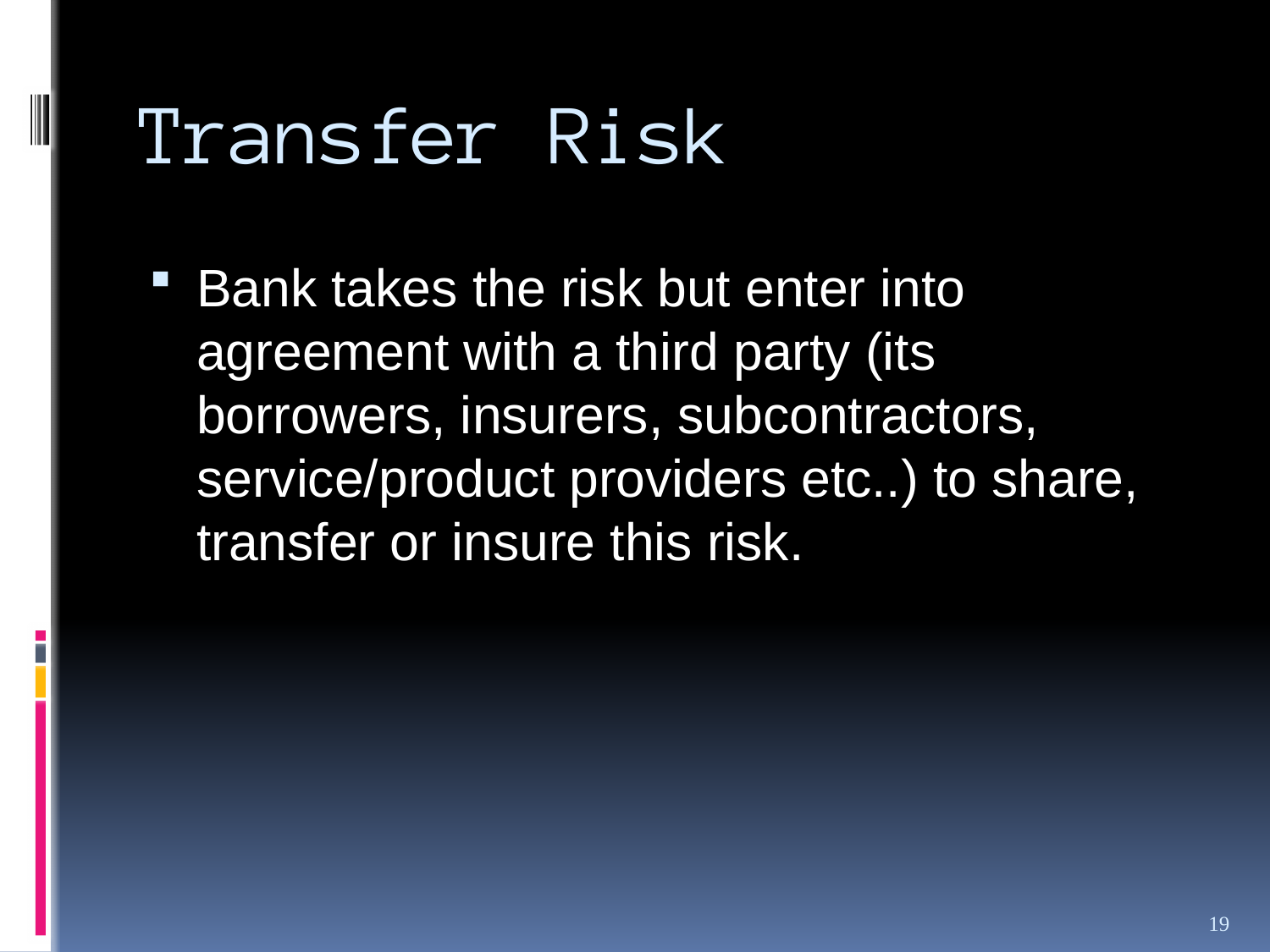

# Transfer Risk
Bank takes the risk but enter into agreement with a third party (its borrowers, insurers, subcontractors, service/product providers etc..) to share, transfer or insure this risk.
19